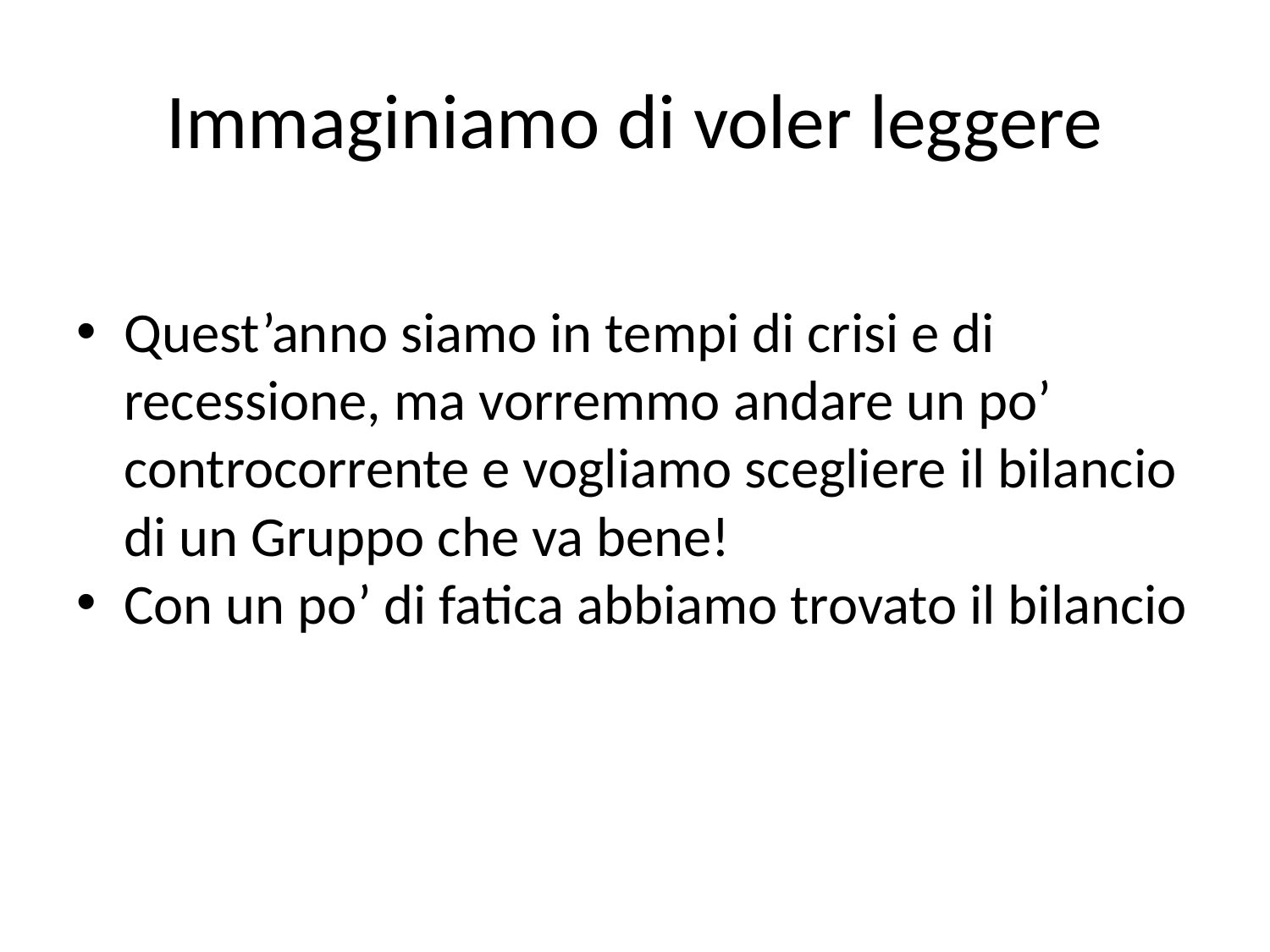

# Immaginiamo di voler leggere

Quest’anno siamo in tempi di crisi e di recessione, ma vorremmo andare un po’ controcorrente e vogliamo scegliere il bilancio di un Gruppo che va bene!
Con un po’ di fatica abbiamo trovato il bilancio